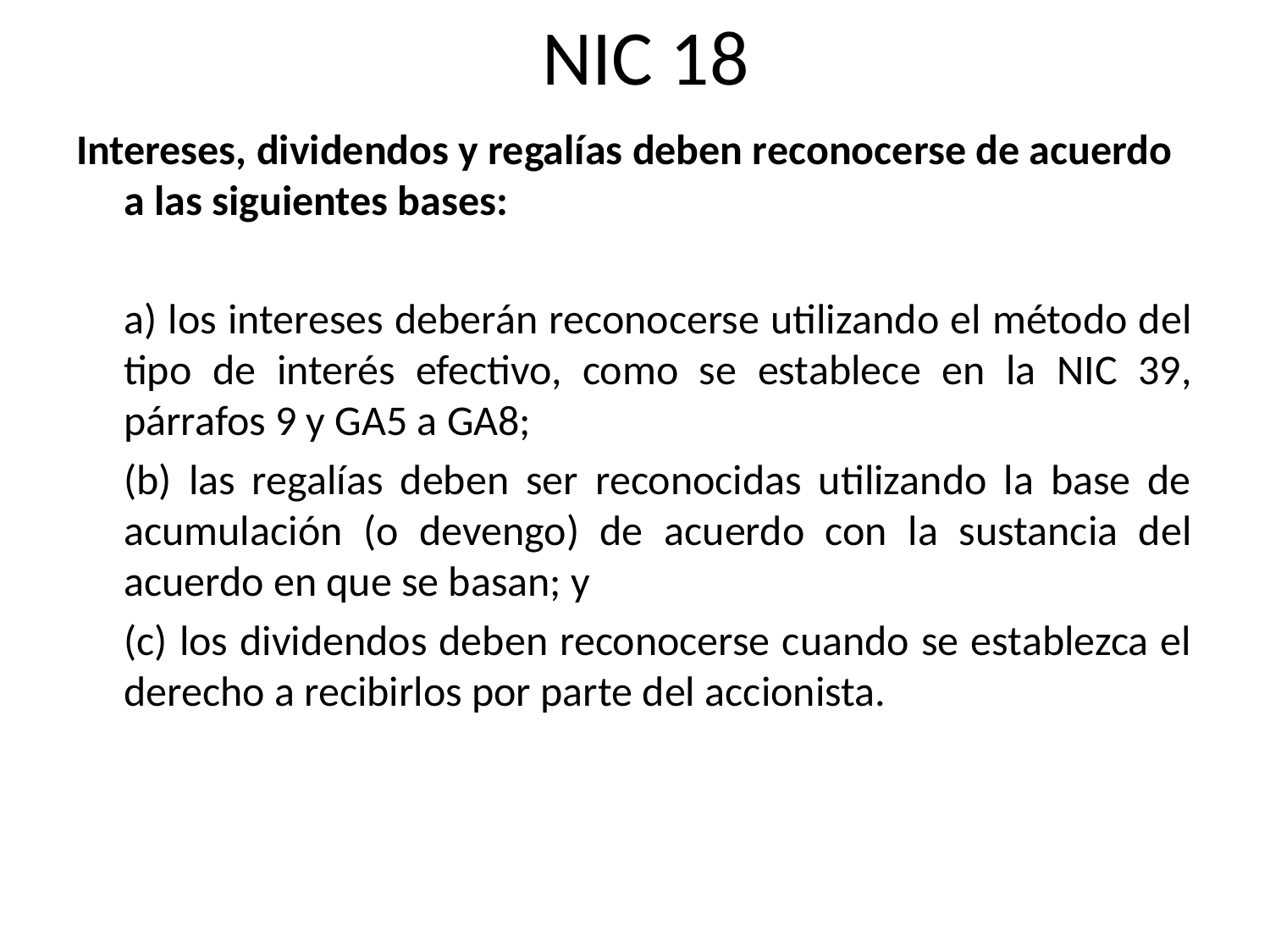

# NIC 18
Intereses, dividendos y regalías deben reconocerse de acuerdo a las siguientes bases:

	a) los intereses deberán reconocerse utilizando el método del tipo de interés efectivo, como se establece en la NIC 39, párrafos 9 y GA5 a GA8;
	(b) las regalías deben ser reconocidas utilizando la base de acumulación (o devengo) de acuerdo con la sustancia del acuerdo en que se basan; y
	(c) los dividendos deben reconocerse cuando se establezca el derecho a recibirlos por parte del accionista.